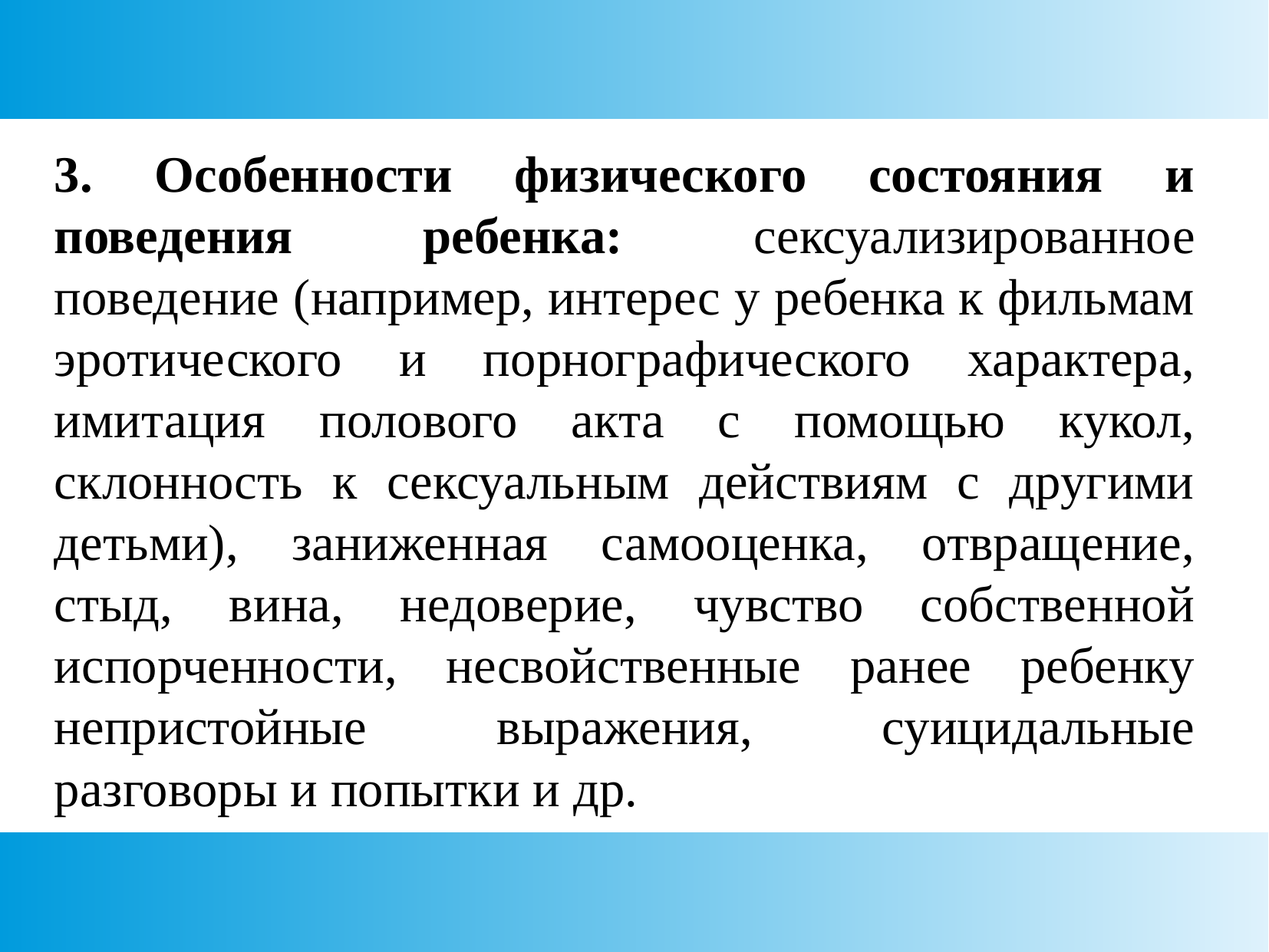

3. Особенности физического состояния и поведения ребенка: сексуализированное поведение (например, интерес у ребенка к фильмам эротического и порнографического характера, имитация полового акта с помощью кукол, склонность к сексуальным действиям с другими детьми), заниженная самооценка, отвращение, стыд, вина, недоверие, чувство собственной испорченности, несвойственные ранее ребенку непристойные выражения, суицидальные разговоры и попытки и др.